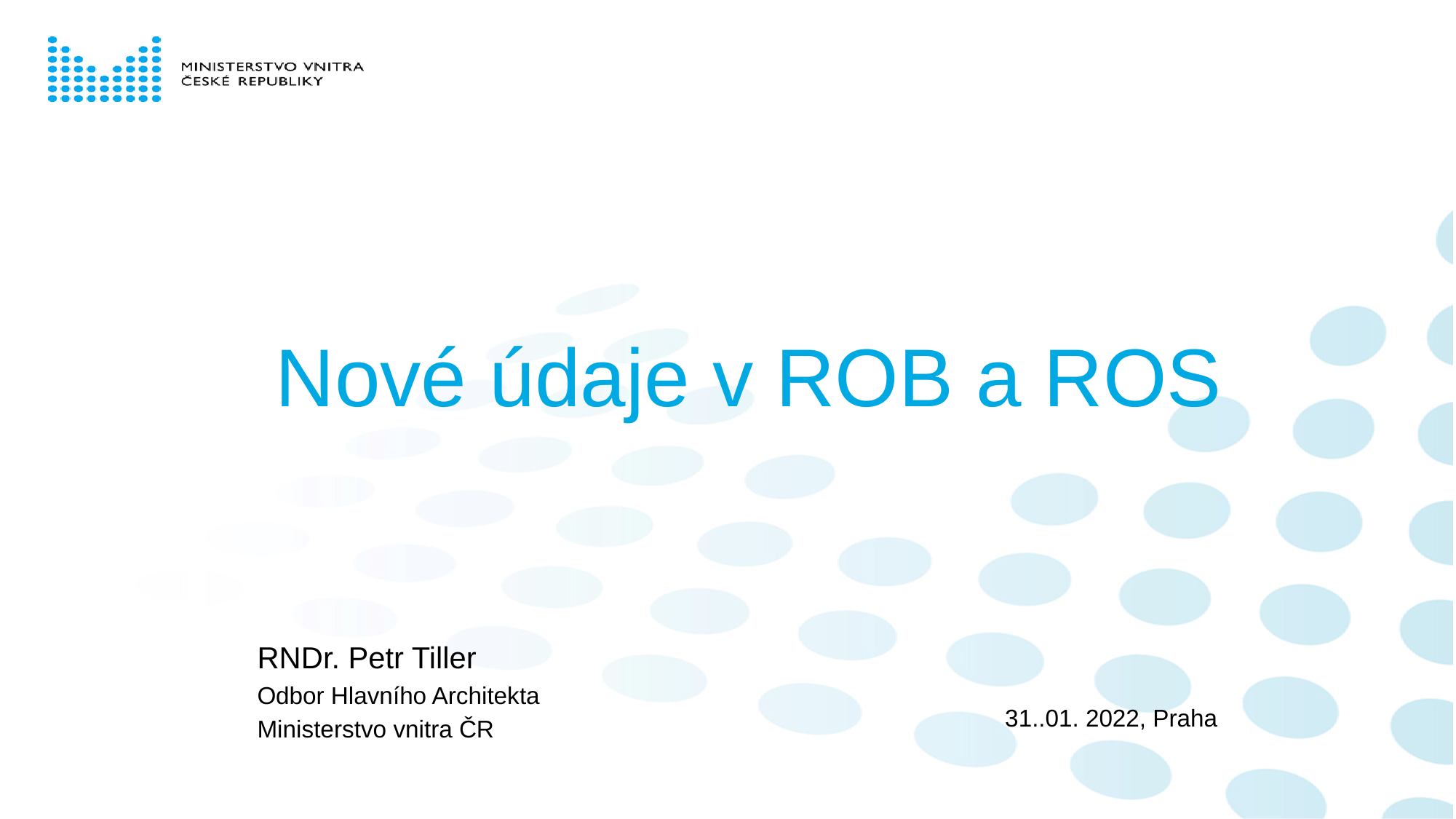

# Nové údaje v ROB a ROS
RNDr. Petr Tiller
Odbor Hlavního Architekta
Ministerstvo vnitra ČR
31..01. 2022, Praha